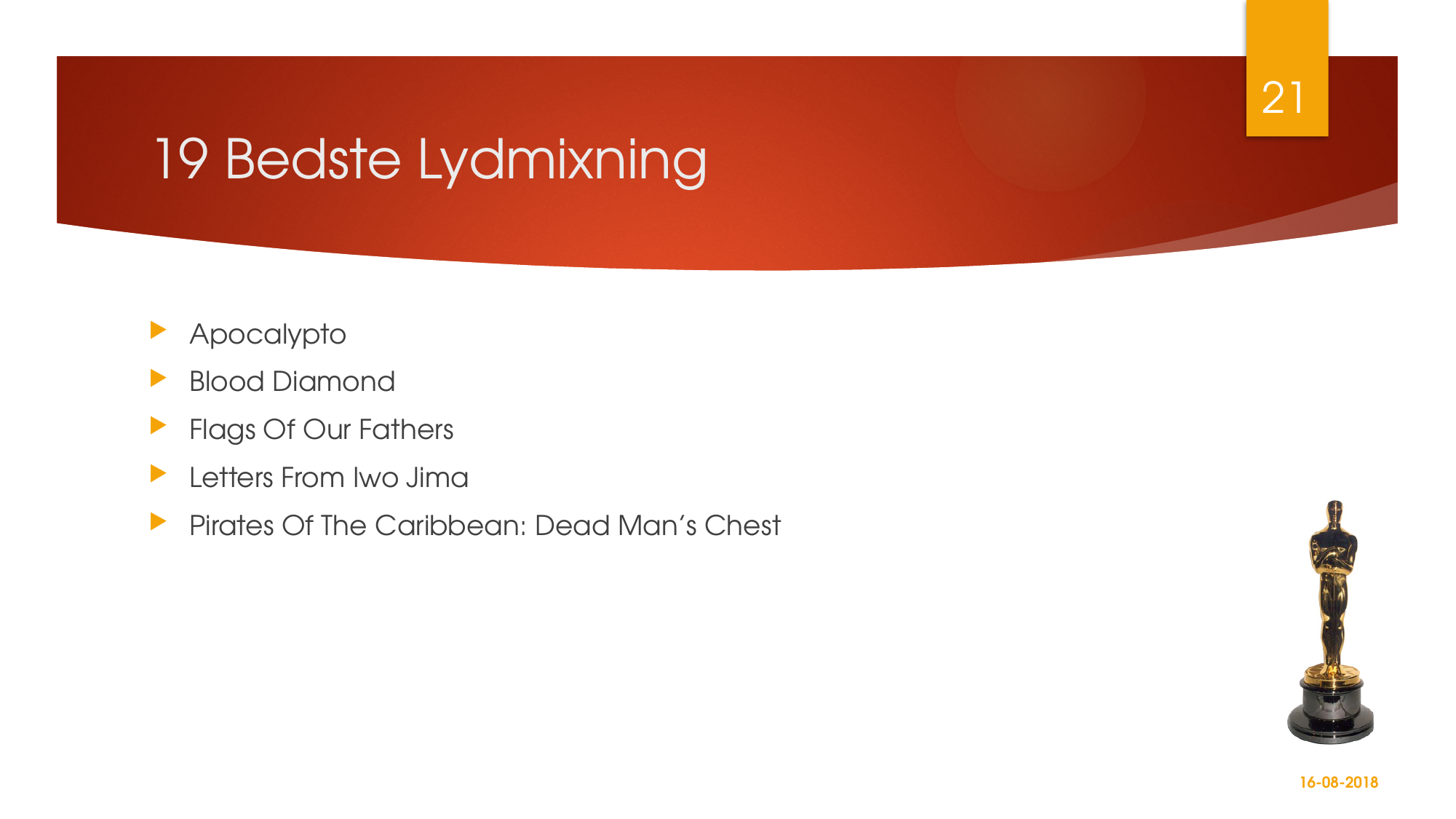

21
# 19 Bedste Lydmixning
Apocalypto
Blood Diamond
Flags Of Our Fathers
Letters From Iwo Jima
Pirates Of The Caribbean: Dead Man’s Chest
16-08-2018